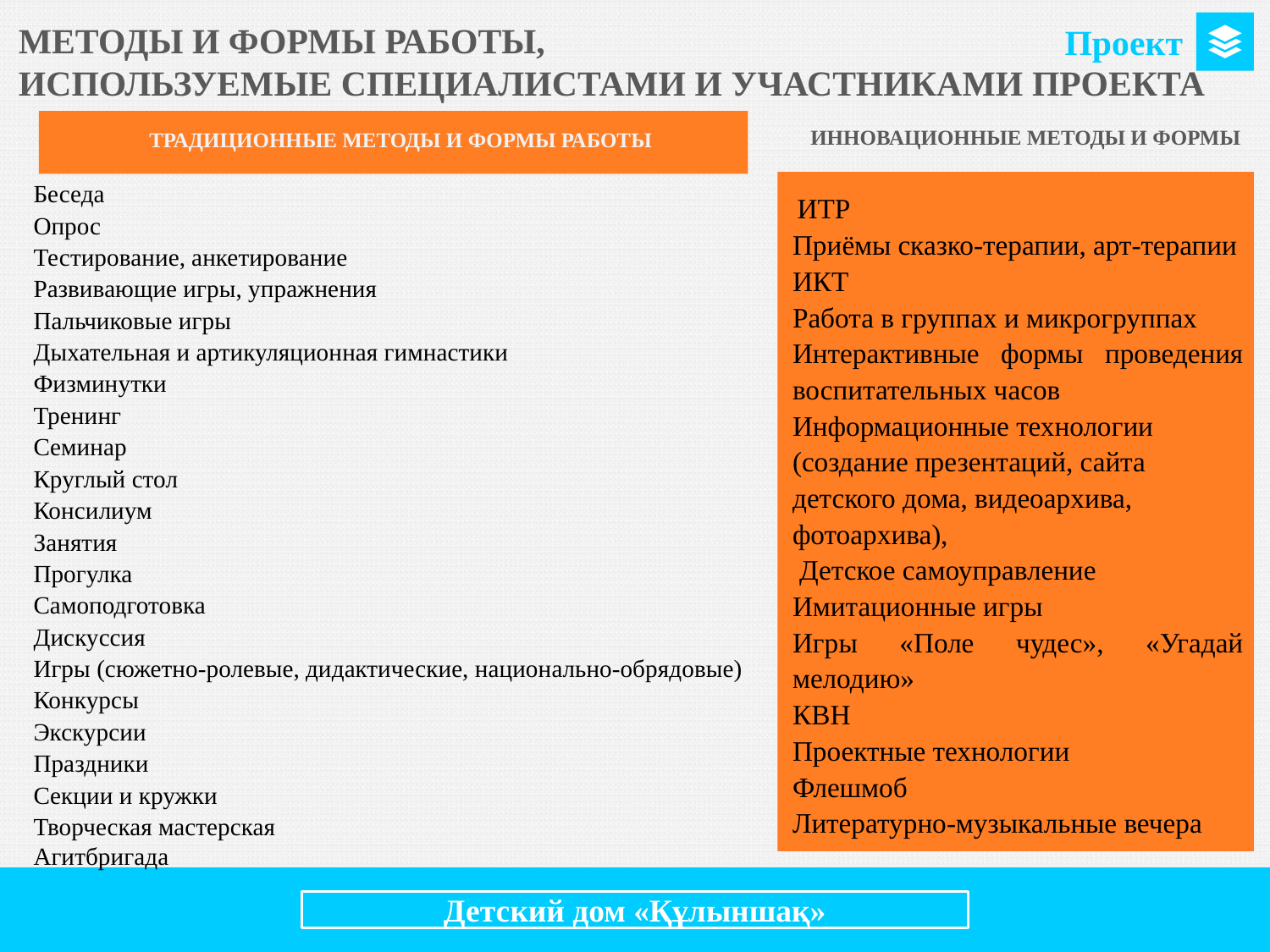

Проект
МЕТОДЫ И ФОРМЫ РАБОТЫ,
ИСПОЛЬЗУЕМЫЕ СПЕЦИАЛИСТАМИ И УЧАСТНИКАМИ ПРОЕКТА

ИННОВАЦИОННЫЕ МЕТОДЫ И ФОРМЫ
ТРАДИЦИОННЫЕ МЕТОДЫ И ФОРМЫ РАБОТЫ
Беседа
Опрос
Тестирование, анкетирование
Развивающие игры, упражнения
Пальчиковые игры
Дыхательная и артикуляционная гимнастики
Физминутки
Тренинг
Семинар
Круглый стол
Консилиум
Занятия
Прогулка
Самоподготовка
Дискуссия
Игры (сюжетно-ролевые, дидактические, национально-обрядовые)
Конкурсы
Экскурсии
Праздники
Секции и кружки
Творческая мастерская
Агитбригада

 ИТР
Приёмы сказко-терапии, арт-терапии
ИКТ
Работа в группах и микрогруппах
Интерактивные формы проведения воспитательных часов
Информационные технологии (создание презентаций, сайта детского дома, видеоархива, фотоархива),
 Детское самоуправление
Имитационные игры
Игры «Поле чудес», «Угадай мелодию»
КВН
Проектные технологии
Флешмоб
Литературно-музыкальные вечера

Детский дом «Құлыншақ»